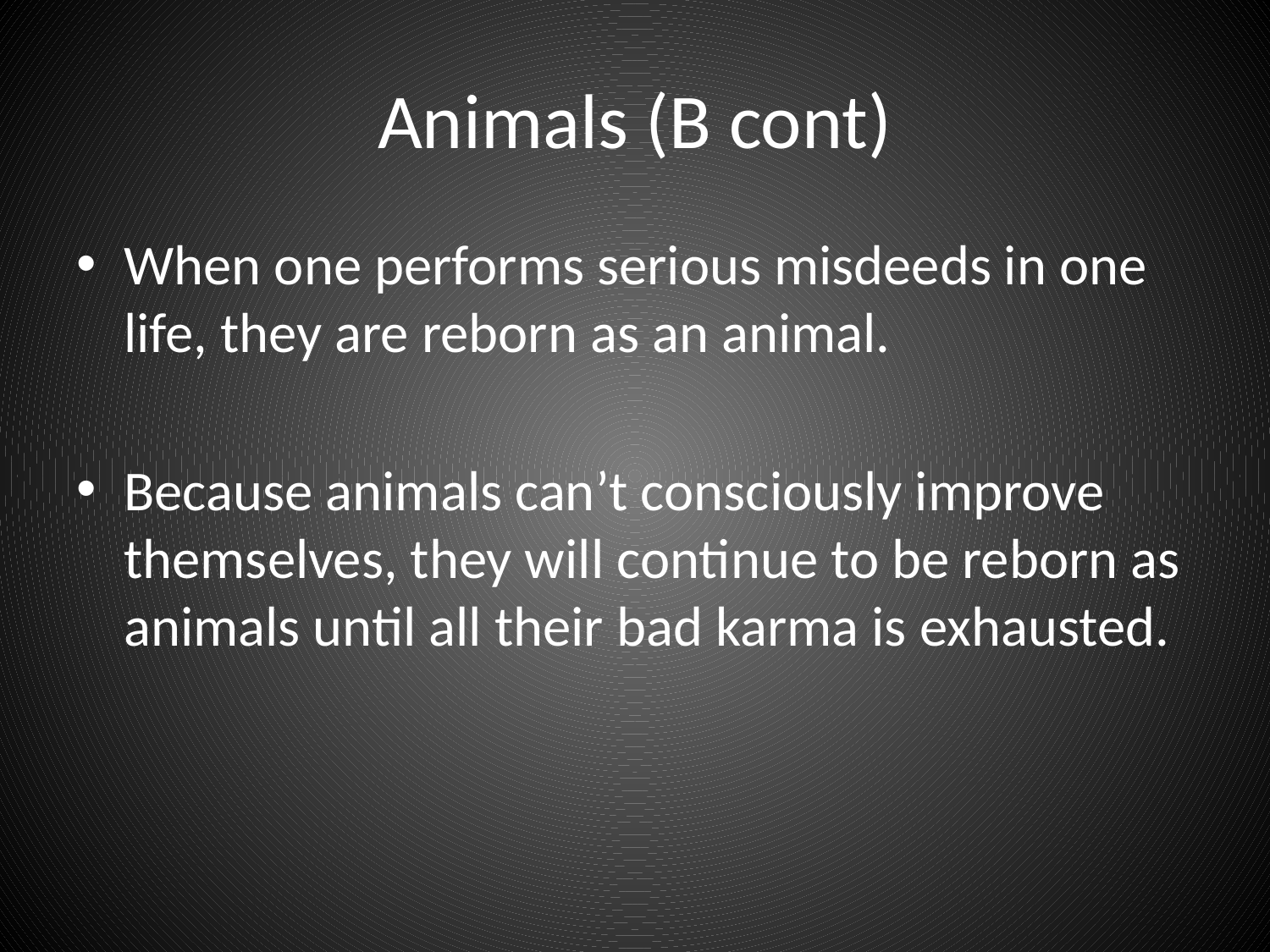

# Animals (B cont)
When one performs serious misdeeds in one life, they are reborn as an animal.

Because animals can’t consciously improve themselves, they will continue to be reborn as animals until all their bad karma is exhausted.